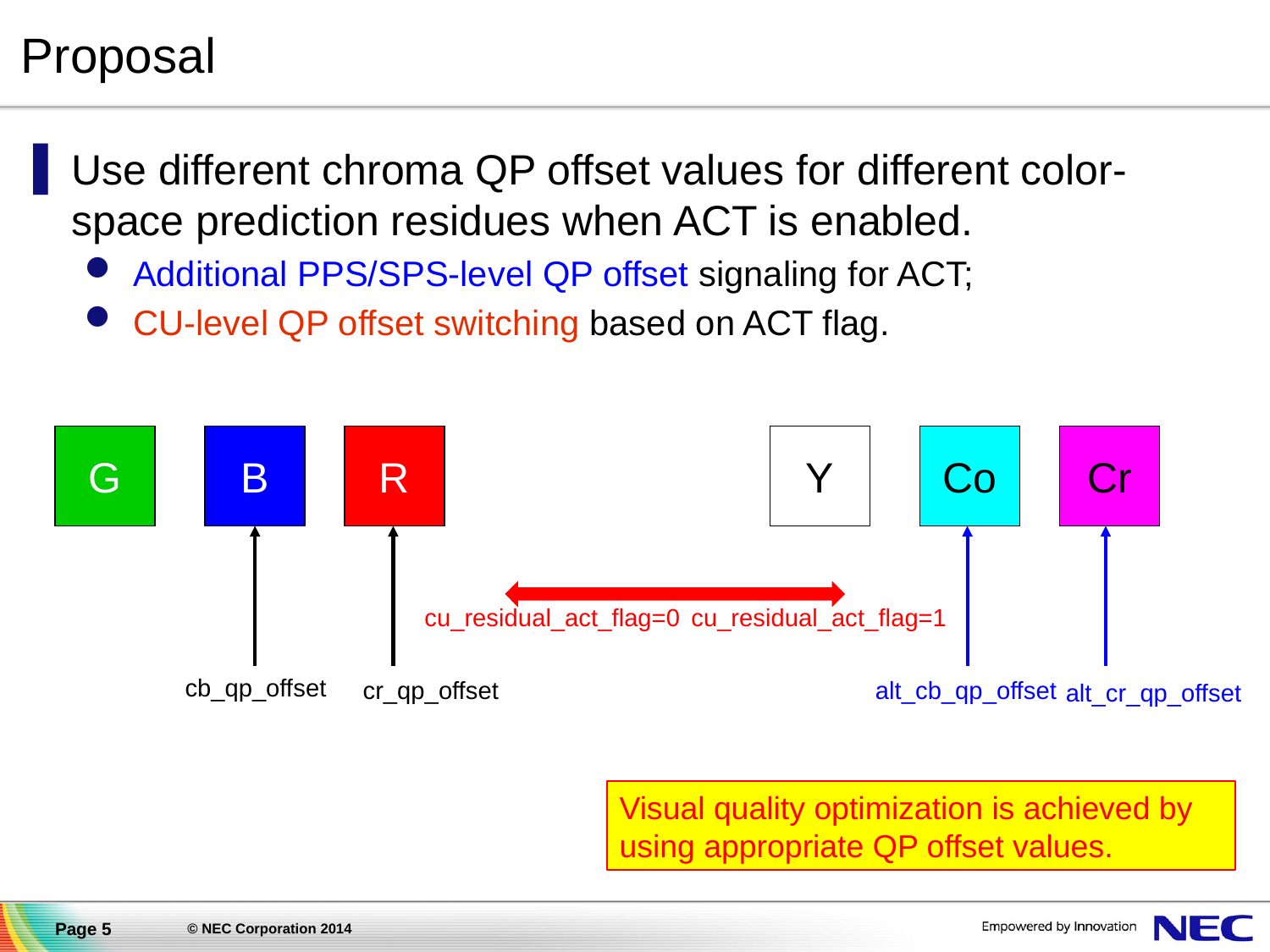

# Proposal
Use different chroma QP offset values for different color-space prediction residues when ACT is enabled.
Additional PPS/SPS-level QP offset signaling for ACT;
CU-level QP offset switching based on ACT flag.
G
B
R
Y
Co
Cr

cu_residual_act_flag=0
cu_residual_act_flag=1
cb_qp_offset
cr_qp_offset
alt_cb_qp_offset
alt_cr_qp_offset
Visual quality optimization is achieved by using appropriate QP offset values.